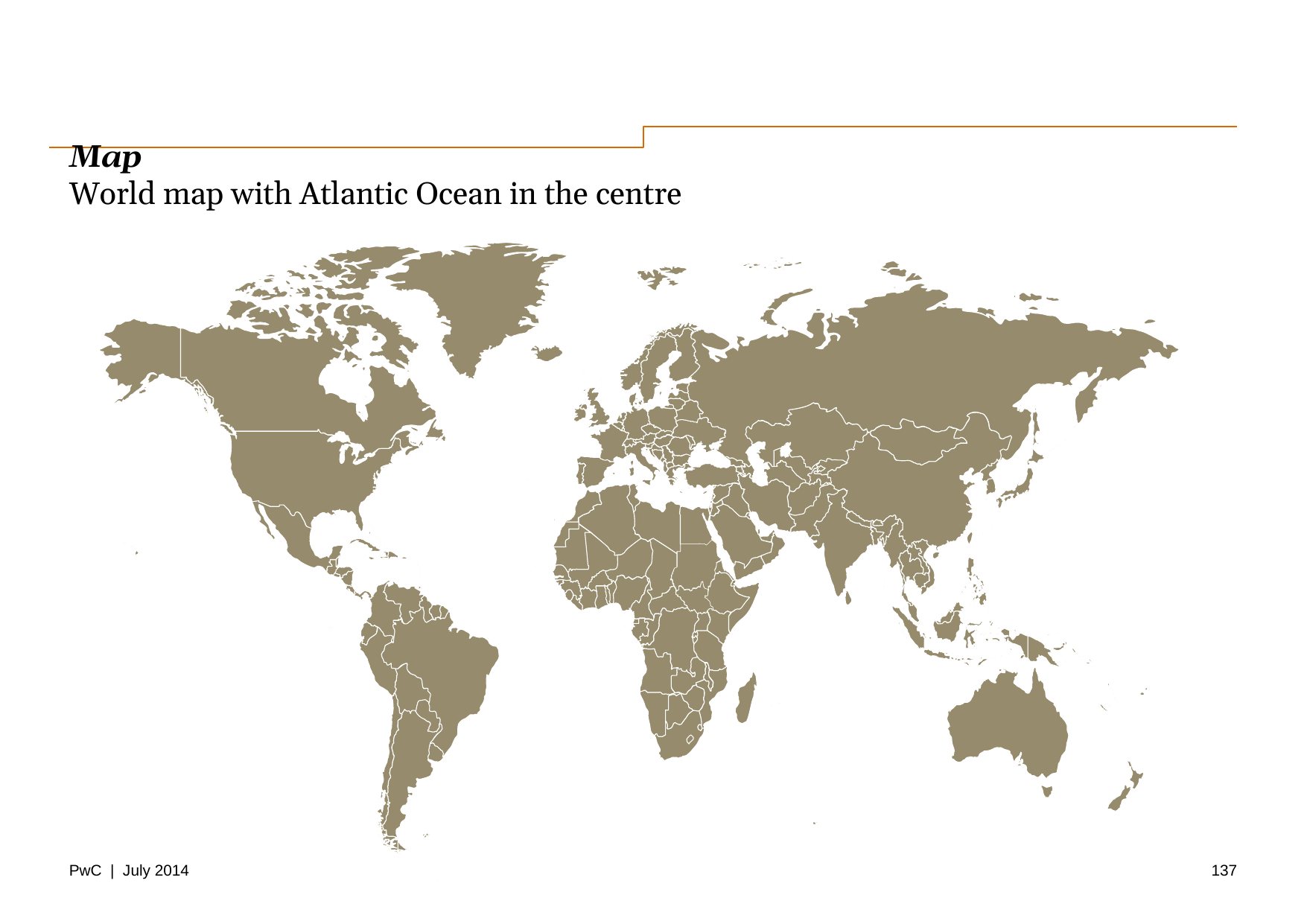

# Map World map with Atlantic Ocean in the centre

137